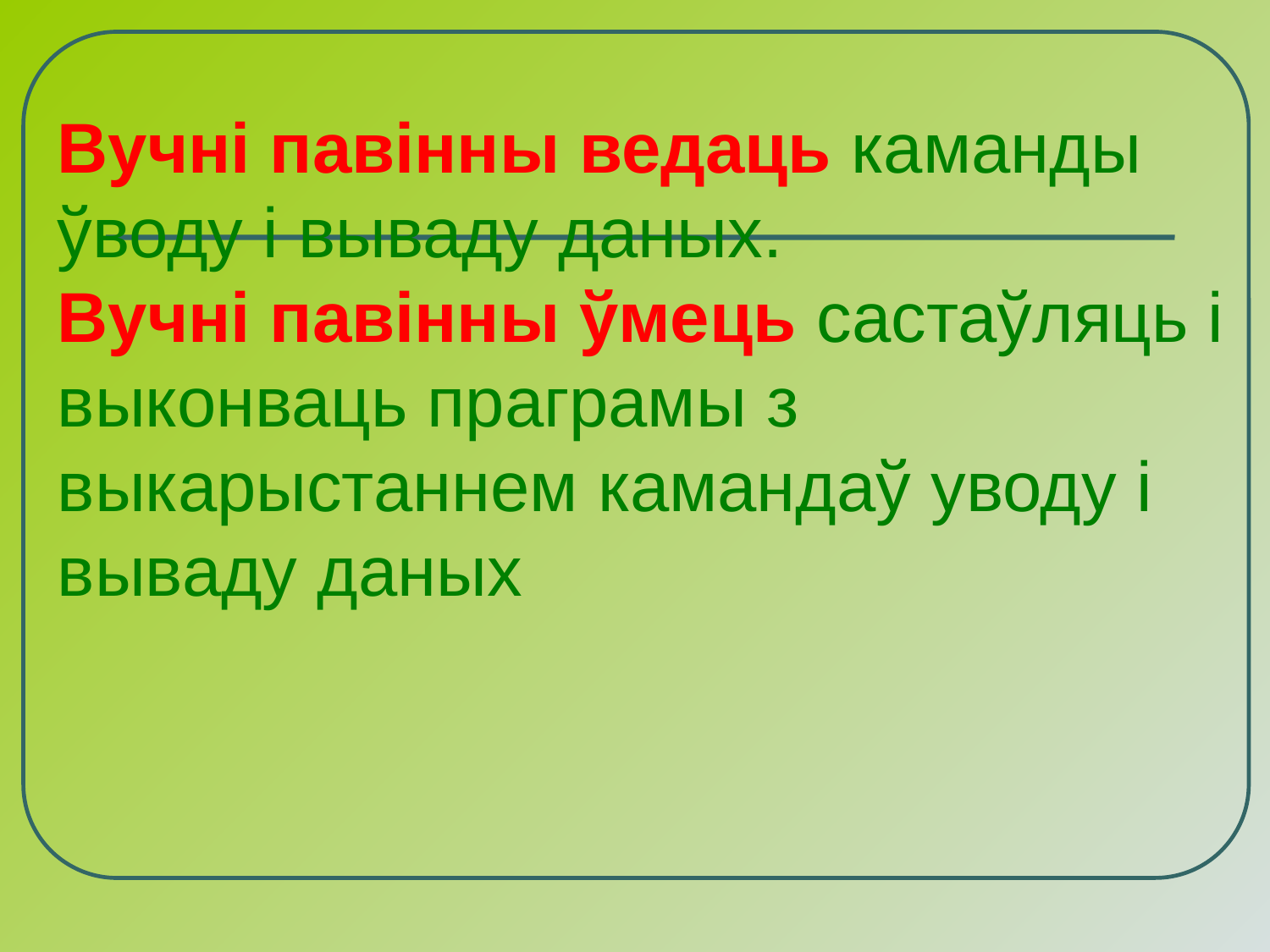

Вучні павінны ведаць каманды ўводу і вываду даных.
Вучні павінны ўмець састаўляць і выконваць праграмы з выкарыстаннем камандаў уводу і вываду даных